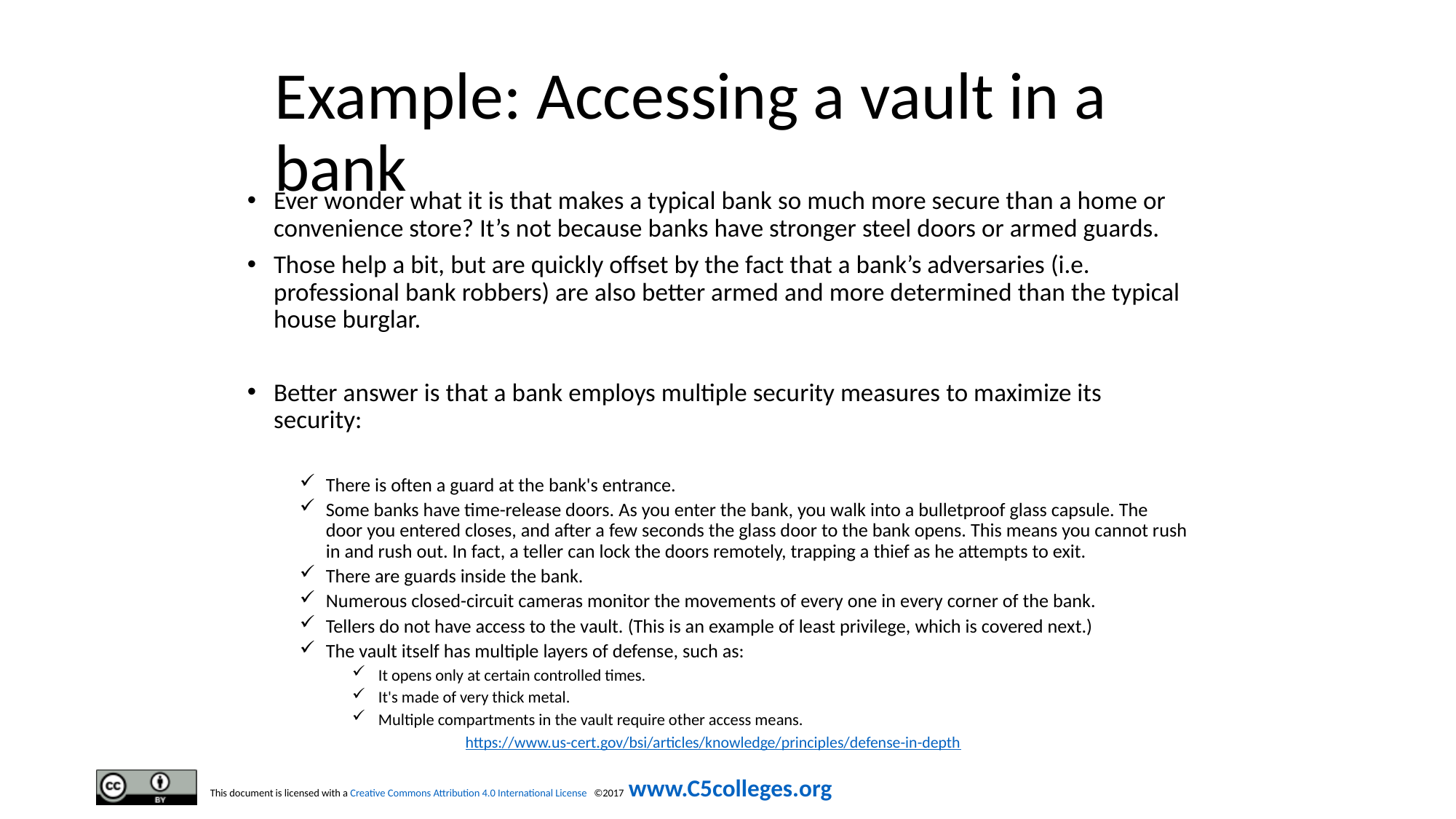

# Example: Accessing a vault in a bank
Ever wonder what it is that makes a typical bank so much more secure than a home or convenience store? It’s not because banks have stronger steel doors or armed guards.
Those help a bit, but are quickly offset by the fact that a bank’s adversaries (i.e. professional bank robbers) are also better armed and more determined than the typical house burglar.

Better answer is that a bank employs multiple security measures to maximize its security:

There is often a guard at the bank's entrance.
Some banks have time-release doors. As you enter the bank, you walk into a bulletproof glass capsule. The door you entered closes, and after a few seconds the glass door to the bank opens. This means you cannot rush in and rush out. In fact, a teller can lock the doors remotely, trapping a thief as he attempts to exit.
There are guards inside the bank.
Numerous closed-circuit cameras monitor the movements of every one in every corner of the bank.
Tellers do not have access to the vault. (This is an example of least privilege, which is covered next.)
The vault itself has multiple layers of defense, such as:
It opens only at certain controlled times.
It's made of very thick metal.
Multiple compartments in the vault require other access means.

https://www.us-cert.gov/bsi/articles/knowledge/principles/defense-in-depth